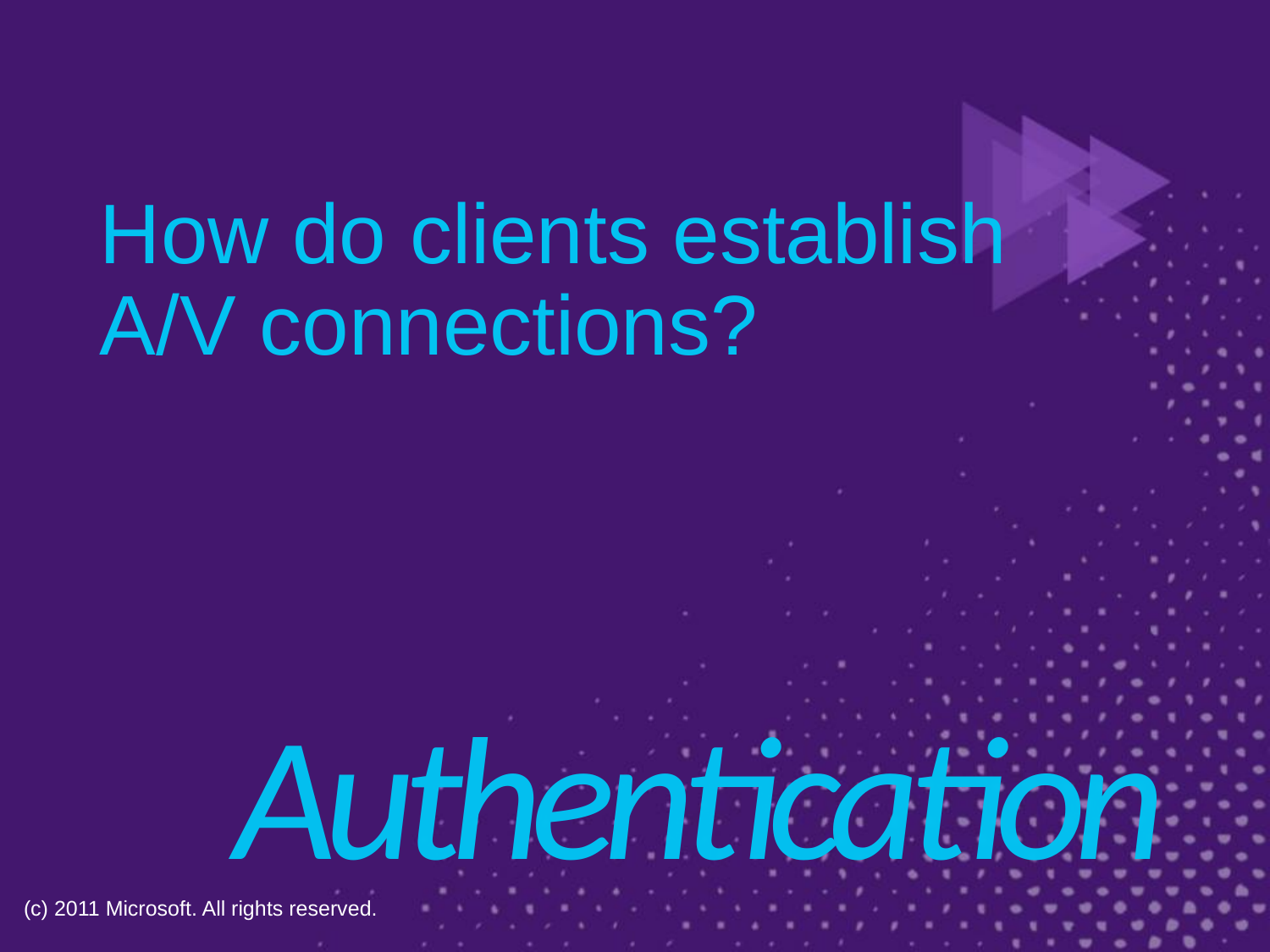

# How do clients establish A/V connections?

Authentication

(c) 2011 Microsoft. All rights reserved.